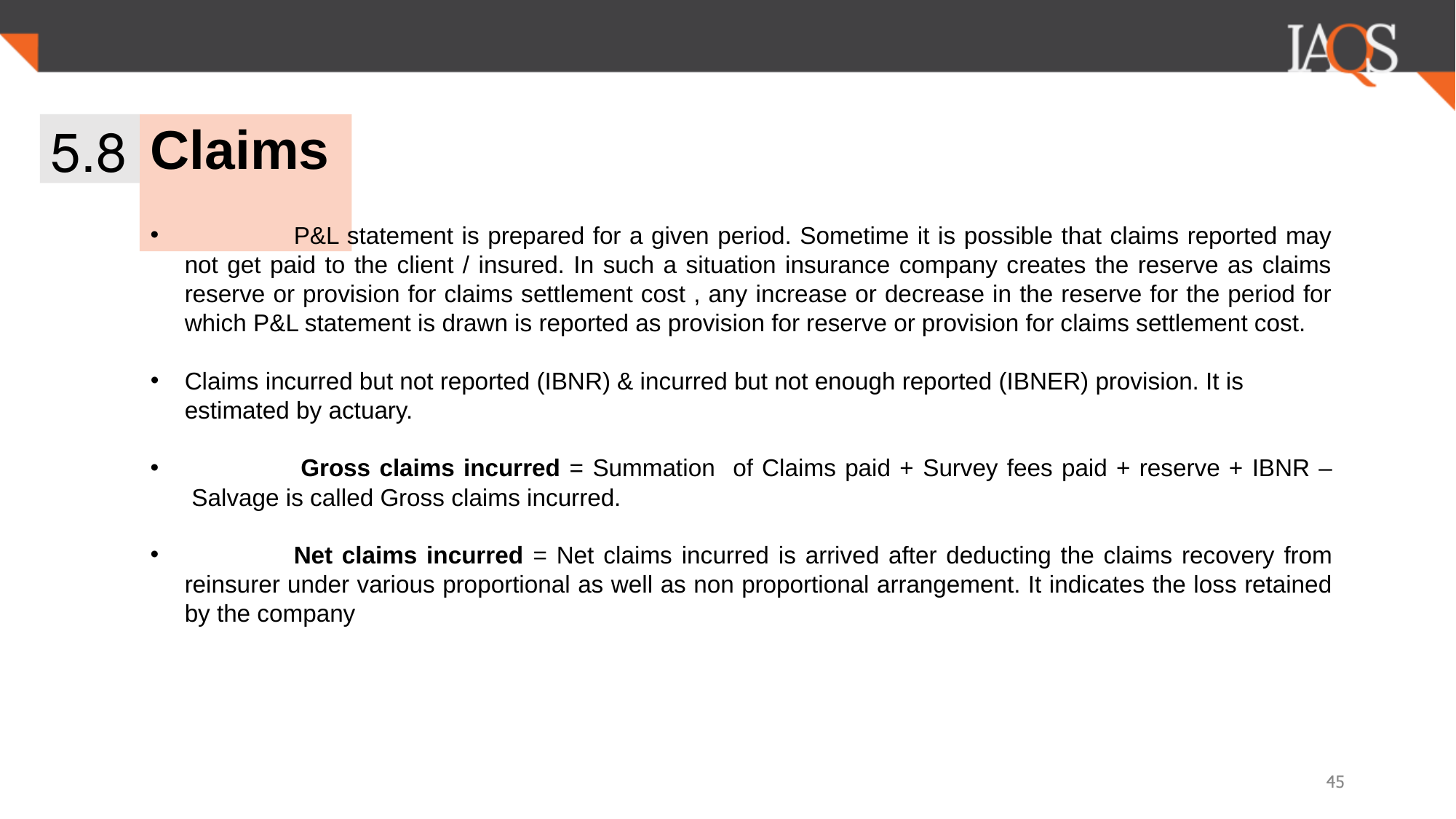

5.8
# Claims
	P&L statement is prepared for a given period. Sometime it is possible that claims reported may not get paid to the client / insured. In such a situation insurance company creates the reserve as claims reserve or provision for claims settlement cost , any increase or decrease in the reserve for the period for which P&L statement is drawn is reported as provision for reserve or provision for claims settlement cost.
Claims incurred but not reported (IBNR) & incurred but not enough reported (IBNER) provision. It is
estimated by actuary.
	Gross claims incurred = Summation  of Claims paid + Survey fees paid + reserve + IBNR – Salvage is called Gross claims incurred.
	Net claims incurred = Net claims incurred is arrived after deducting the claims recovery from reinsurer under various proportional as well as non proportional arrangement. It indicates the loss retained by the company
45